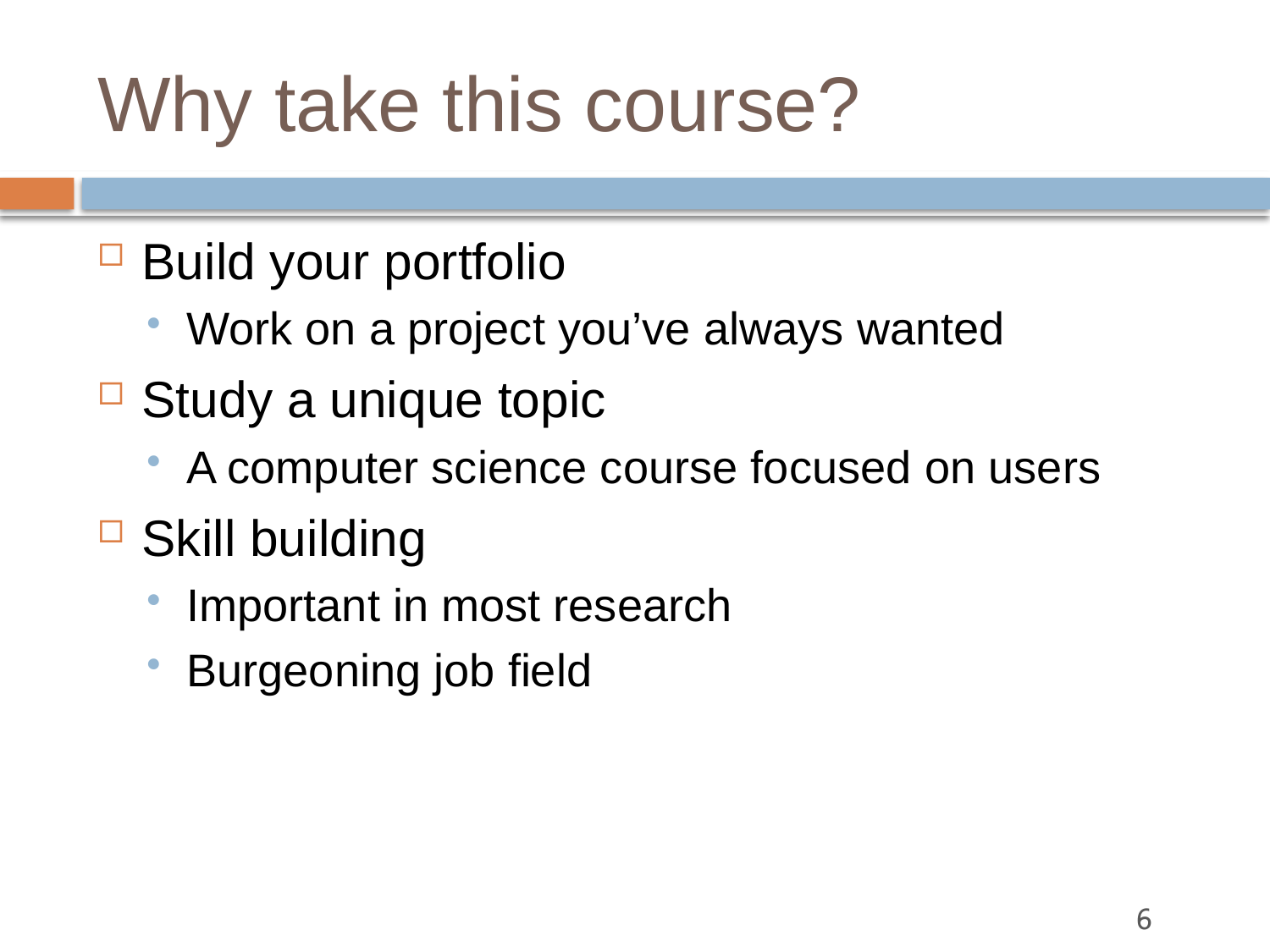

# Why take this course?
Build your portfolio
Work on a project you’ve always wanted
Study a unique topic
A computer science course focused on users
Skill building
Important in most research
Burgeoning job field